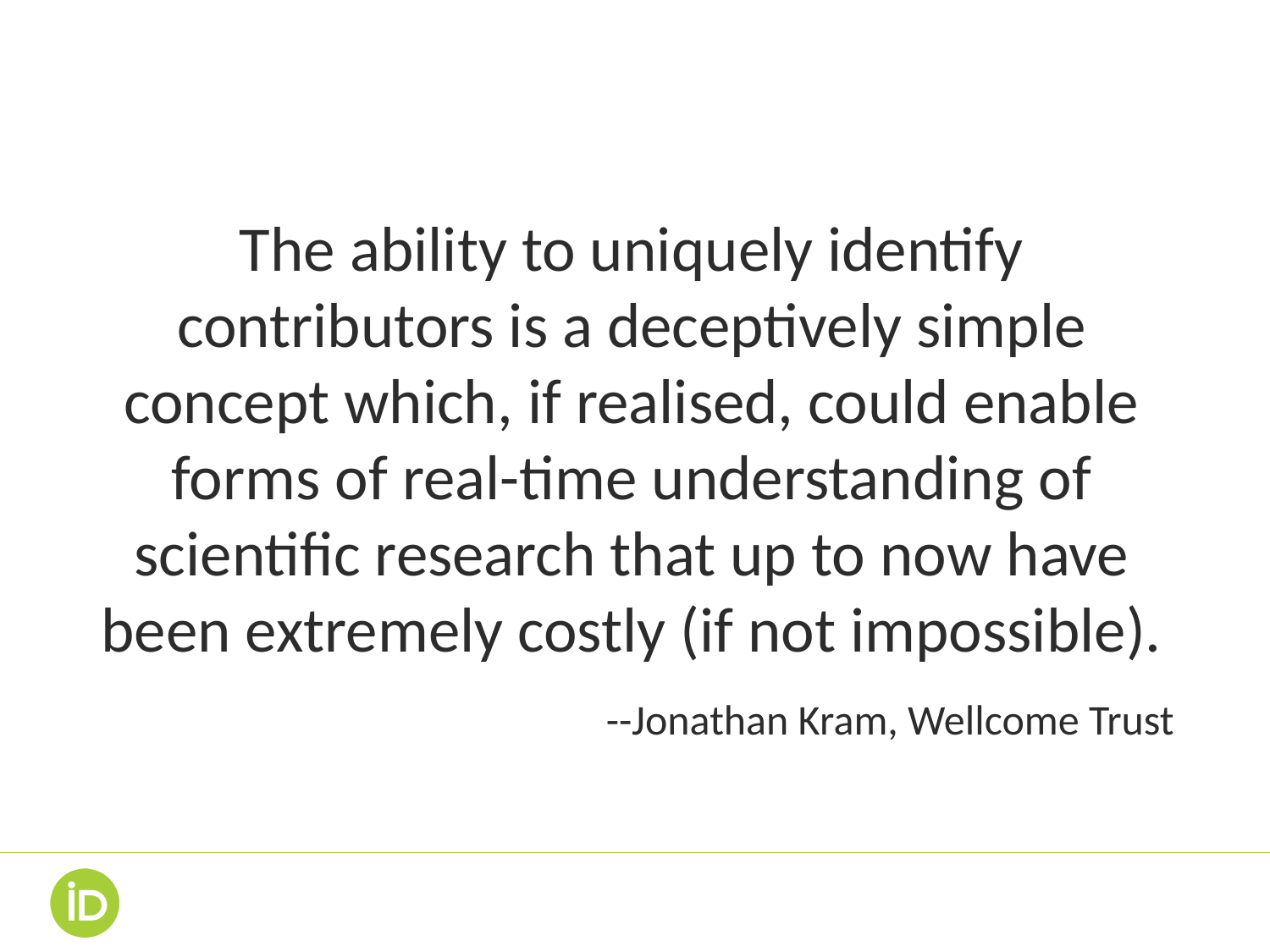

The ability to uniquely identify contributors is a deceptively simple concept which, if realised, could enable forms of real-time understanding of scientific research that up to now have been extremely costly (if not impossible).
--Jonathan Kram, Wellcome Trust